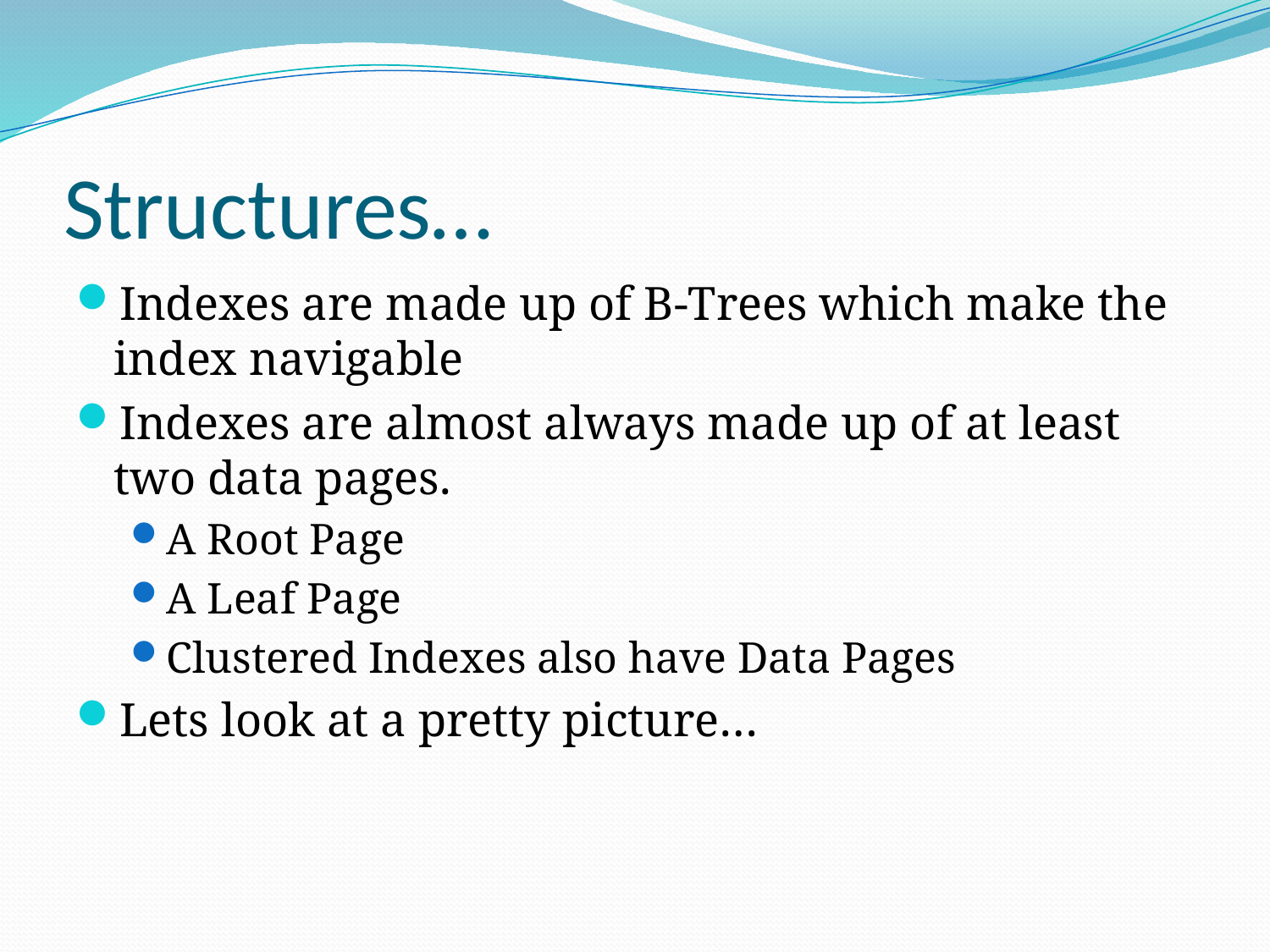

# Structures…
Indexes are made up of B-Trees which make the index navigable
Indexes are almost always made up of at least two data pages.
A Root Page
A Leaf Page
Clustered Indexes also have Data Pages
Lets look at a pretty picture…